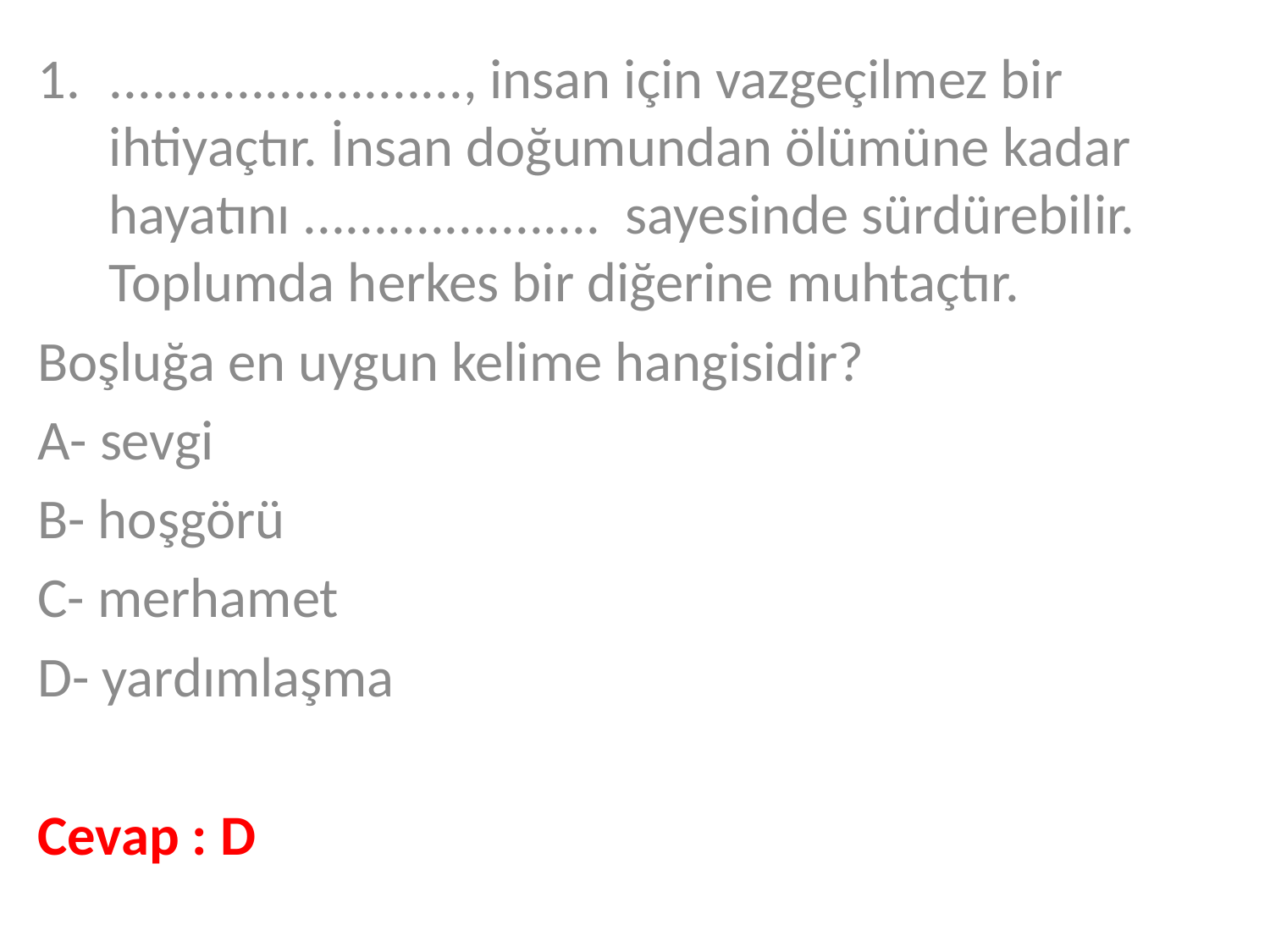

........................., insan için vazgeçilmez bir ihtiyaçtır. İnsan doğumundan ölümüne kadar hayatını .....................  sayesinde sürdürebilir. Toplumda herkes bir diğerine muhtaçtır.
Boşluğa en uygun kelime hangisidir?
A- sevgi
B- hoşgörü
C- merhamet
D- yardımlaşma

Cevap : D